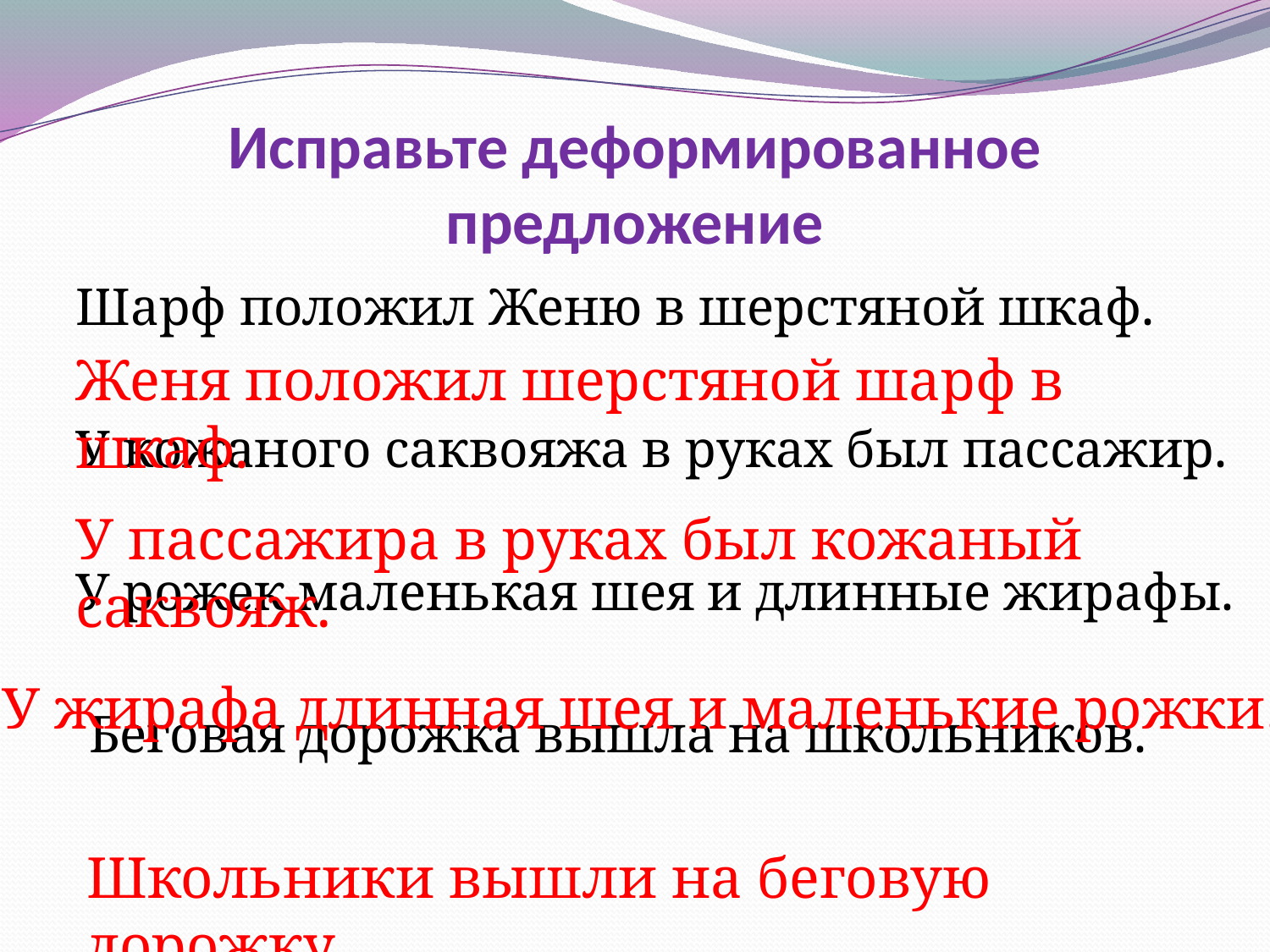

# Исправьте деформированное предложение
Шарф положил Женю в шерстяной шкаф.

У кожаного саквояжа в руках был пассажир.

У рожек маленькая шея и длинные жирафы.

 Беговая дорожка вышла на школьников.
Женя положил шерстяной шарф в шкаф.
У пассажира в руках был кожаный саквояж.
У жирафа длинная шея и маленькие рожки.
Школьники вышли на беговую дорожку.